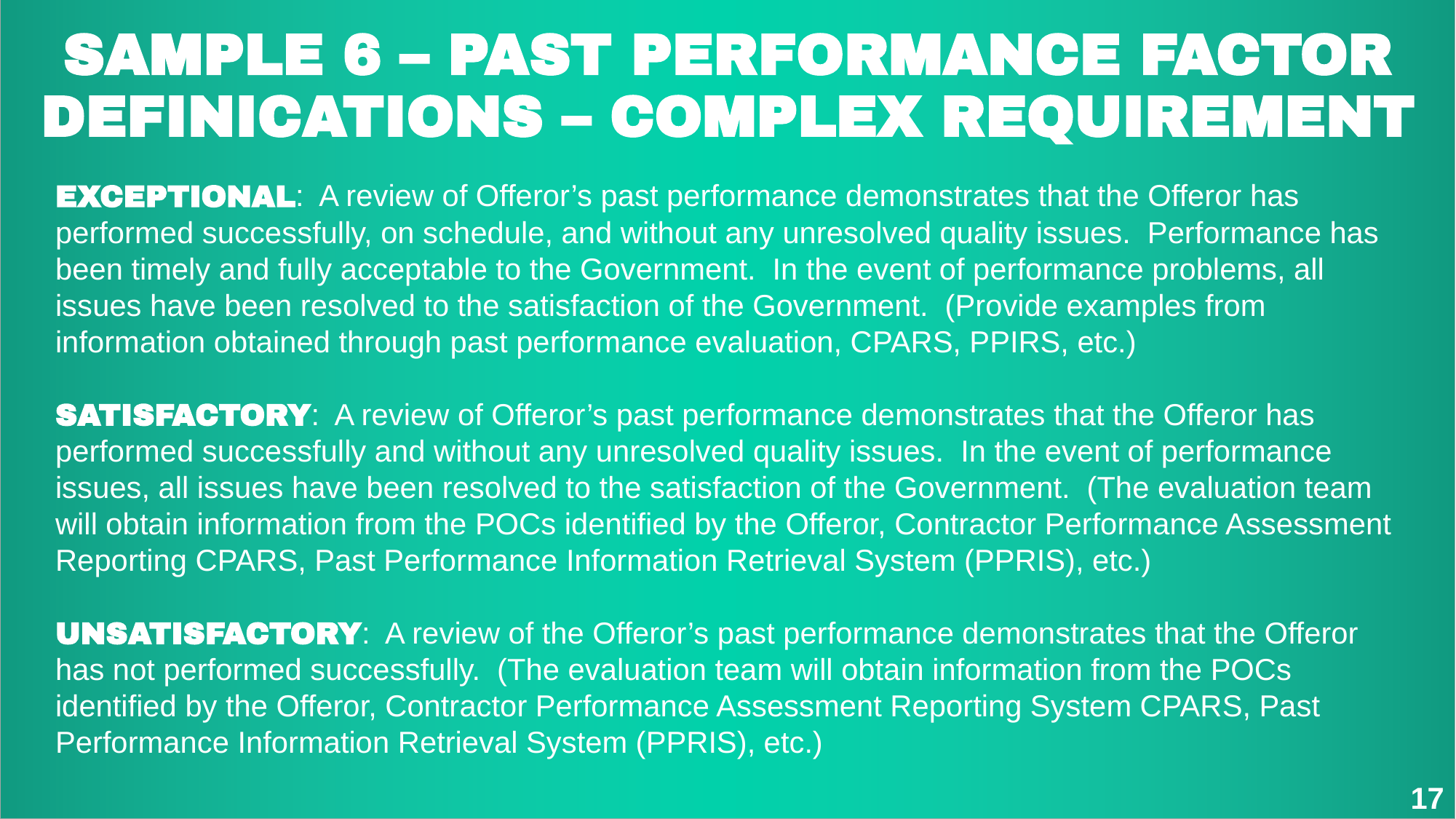

SAMPLE 6 – PAST PERFORMANCE FACTOR DEFINICATIONS – COMPLEX REQUIREMENT
EXCEPTIONAL:  A review of Offeror’s past performance demonstrates that the Offeror has performed successfully, on schedule, and without any unresolved quality issues.  Performance has been timely and fully acceptable to the Government.  In the event of performance problems, all issues have been resolved to the satisfaction of the Government.  (Provide examples from information obtained through past performance evaluation, CPARS, PPIRS, etc.)
SATISFACTORY:  A review of Offeror’s past performance demonstrates that the Offeror has performed successfully and without any unresolved quality issues.  In the event of performance issues, all issues have been resolved to the satisfaction of the Government.  (The evaluation team will obtain information from the POCs identified by the Offeror, Contractor Performance Assessment Reporting CPARS, Past Performance Information Retrieval System (PPRIS), etc.)
UNSATISFACTORY:  A review of the Offeror’s past performance demonstrates that the Offeror has not performed successfully.  (The evaluation team will obtain information from the POCs identified by the Offeror, Contractor Performance Assessment Reporting System CPARS, Past Performance Information Retrieval System (PPRIS), etc.)
17